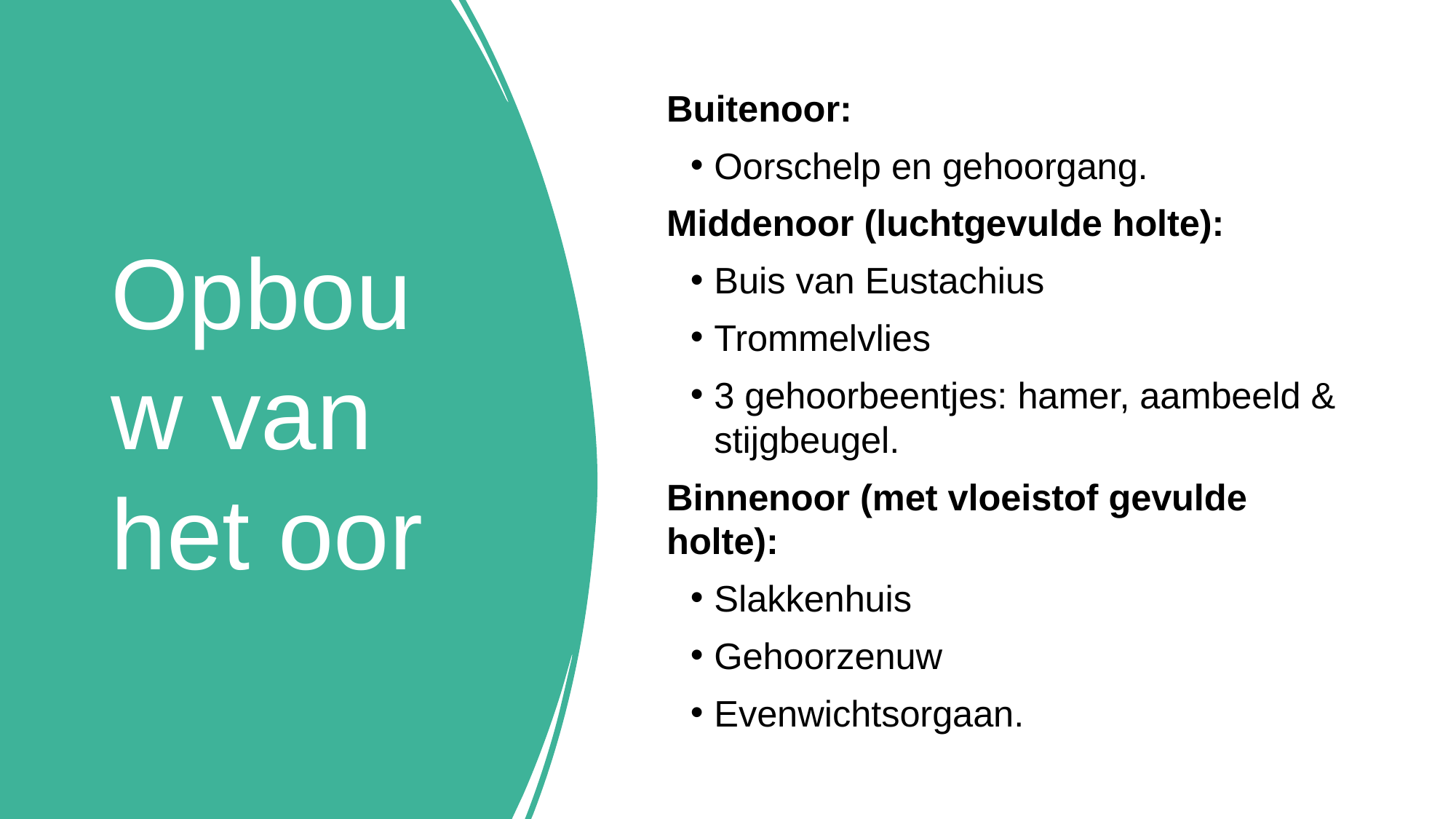

# Opbouw van het oor
Buitenoor:
Oorschelp en gehoorgang.
Middenoor (luchtgevulde holte):
Buis van Eustachius
Trommelvlies
3 gehoorbeentjes: hamer, aambeeld & stijgbeugel.
Binnenoor (met vloeistof gevulde holte):
Slakkenhuis
Gehoorzenuw
Evenwichtsorgaan.